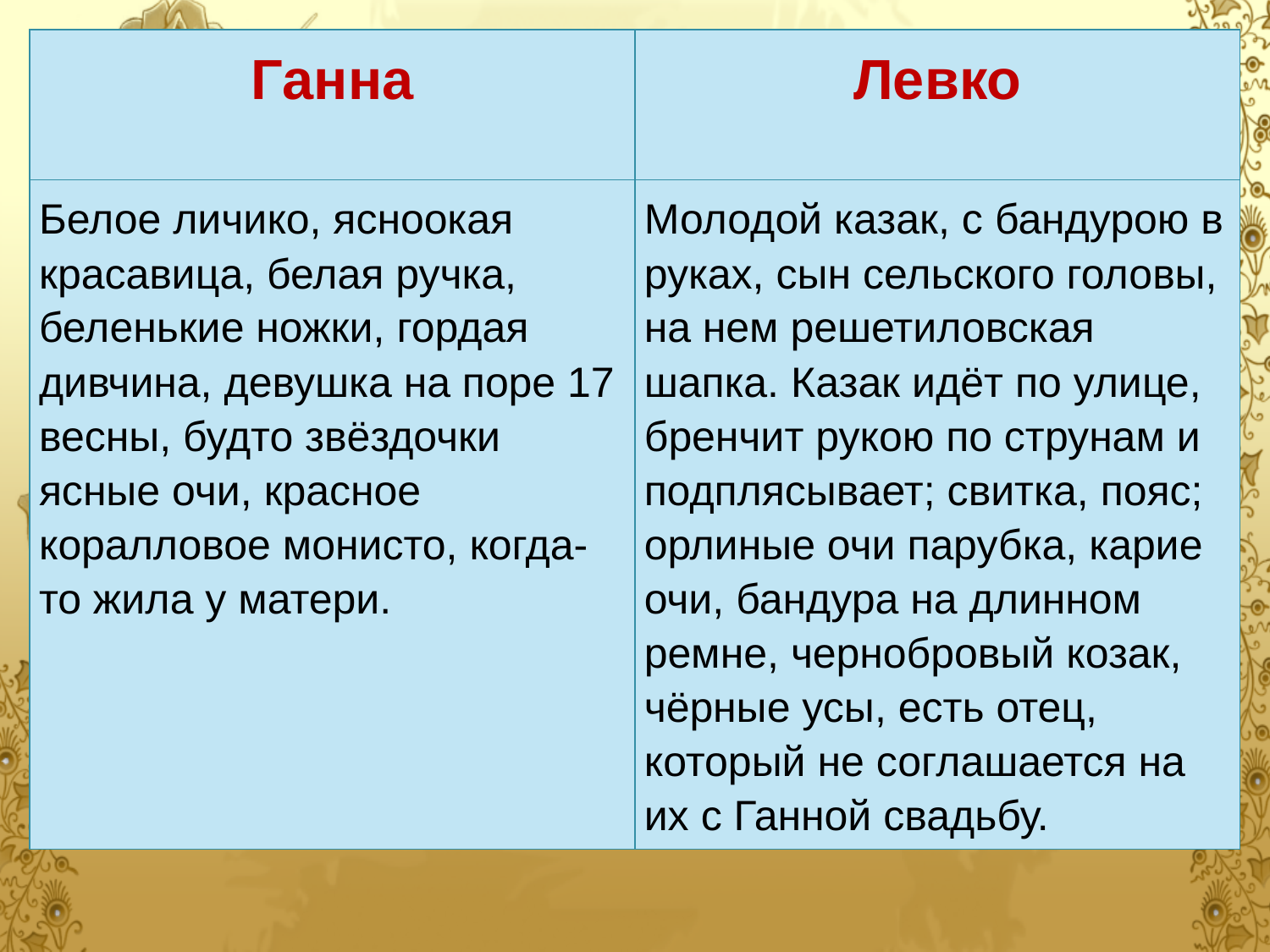

| Ганна | Левко |
| --- | --- |
| Белое личико, ясноокая красавица, белая ручка, беленькие ножки, гордая дивчина, девушка на поре 17 весны, будто звёздочки ясные очи, красное коралловое монисто, когда-то жила у матери. | Молодой казак, с бандурою в руках, сын сельского головы, на нем решетиловская шапка. Казак идёт по улице, бренчит рукою по струнам и подплясывает; свитка, пояс; орлиные очи парубка, карие очи, бандура на длинном ремне, чернобровый козак, чёрные усы, есть отец, который не соглашается на их с Ганной свадьбу. |